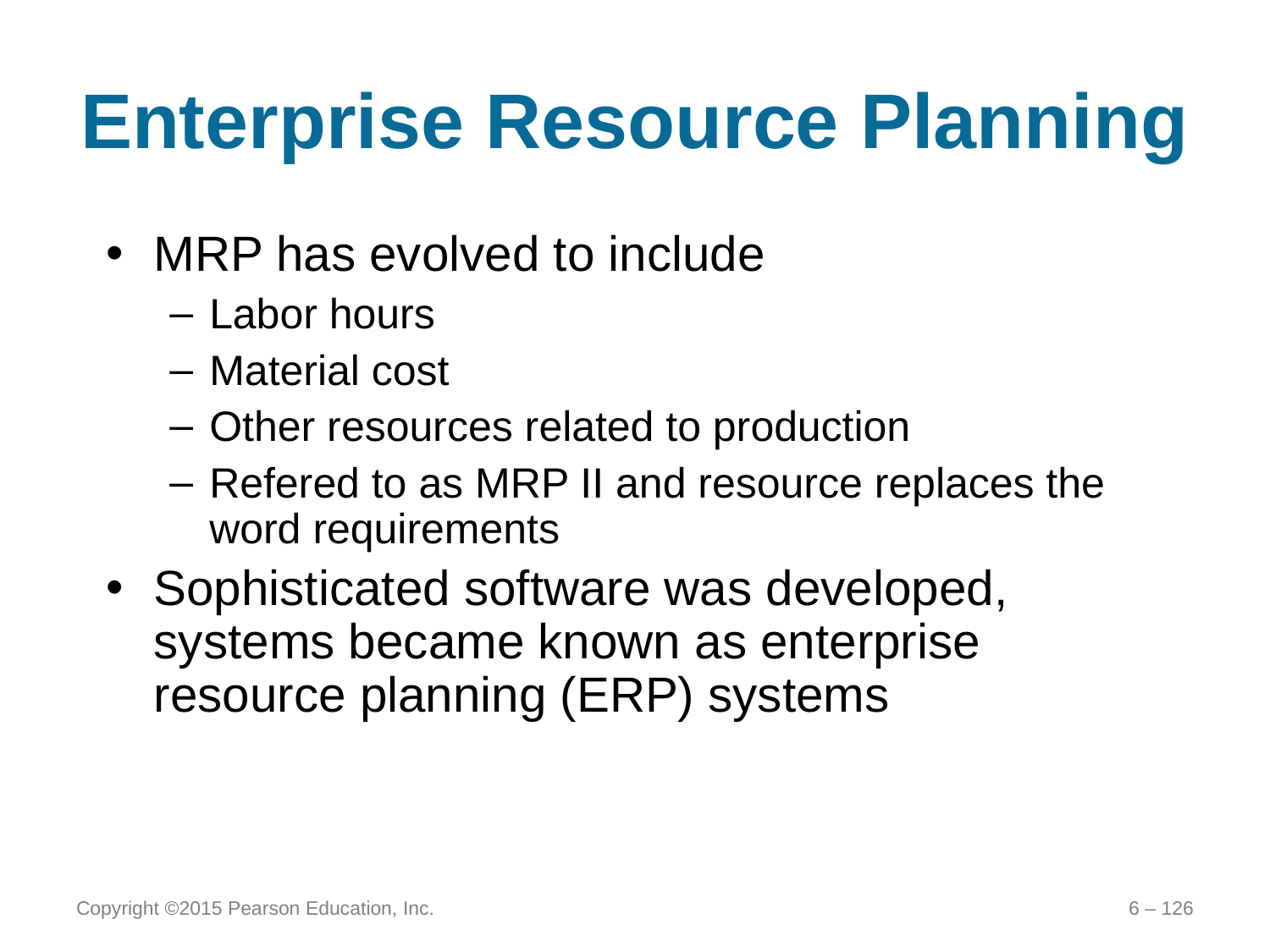

# Enterprise Resource Planning
MRP has evolved to include
Labor hours
Material cost
Other resources related to production
Refered to as MRP II and resource replaces the word requirements
Sophisticated software was developed, systems became known as enterprise resource planning (ERP) systems

Copyright ©2015 Pearson Education, Inc.
6 – 126